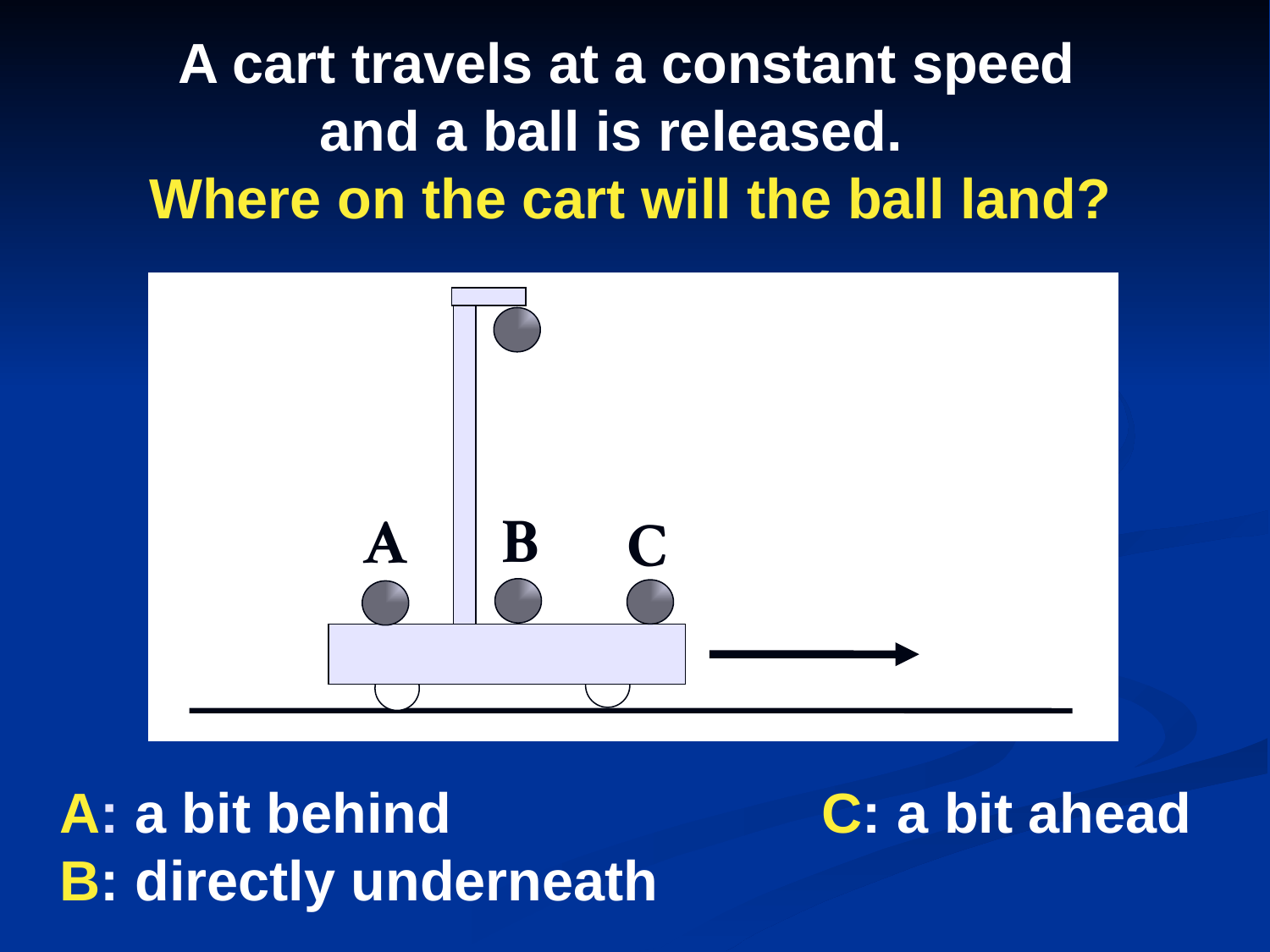

A cart travels at a constant speed
and a ball is released.
Where on the cart will the ball land?

B
A
C

A: a bit behind			C: a bit ahead
B: directly underneath